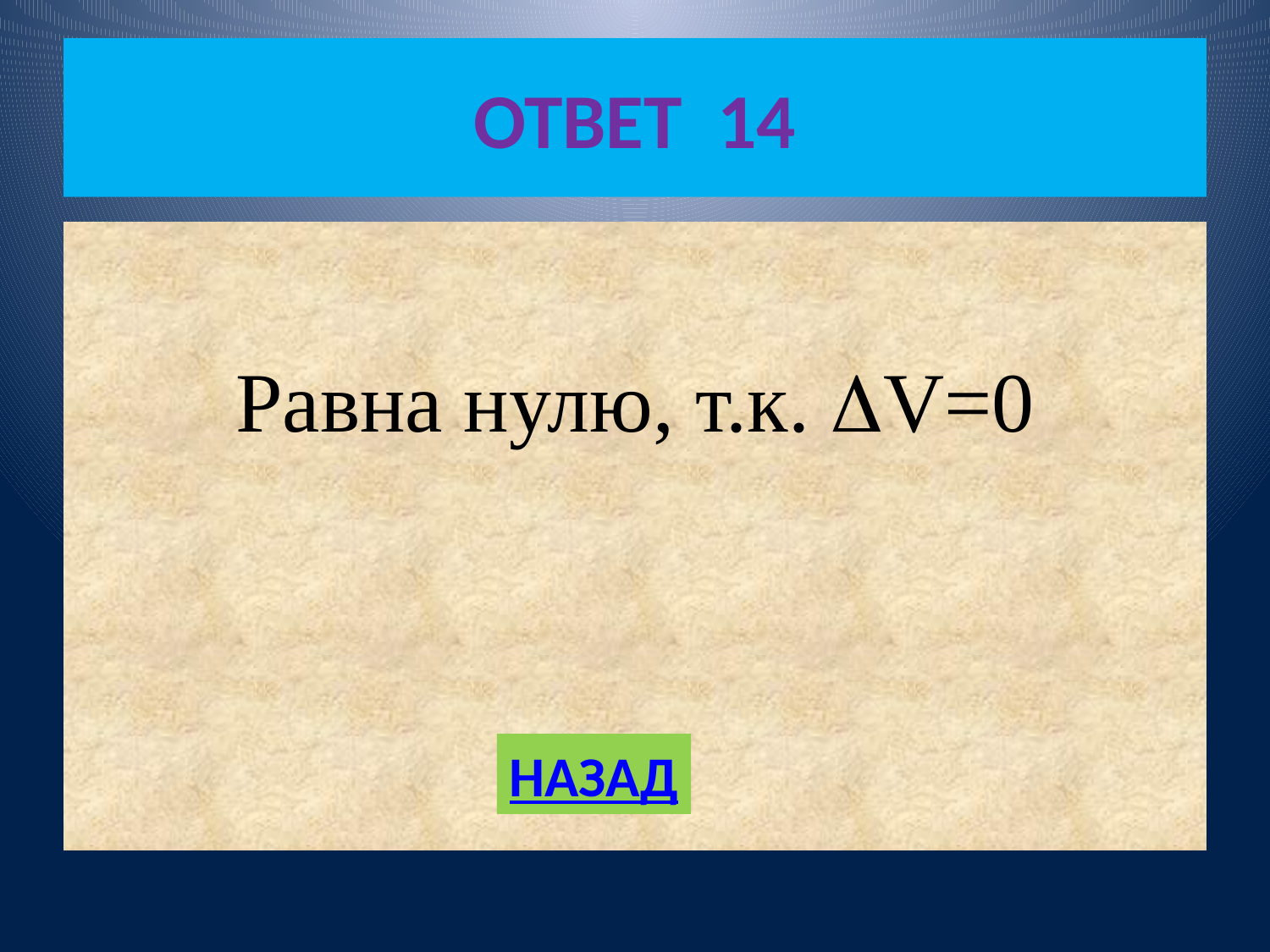

# ОТВЕТ  14

Равна нулю, т.к. ΔV=0

НАЗАД